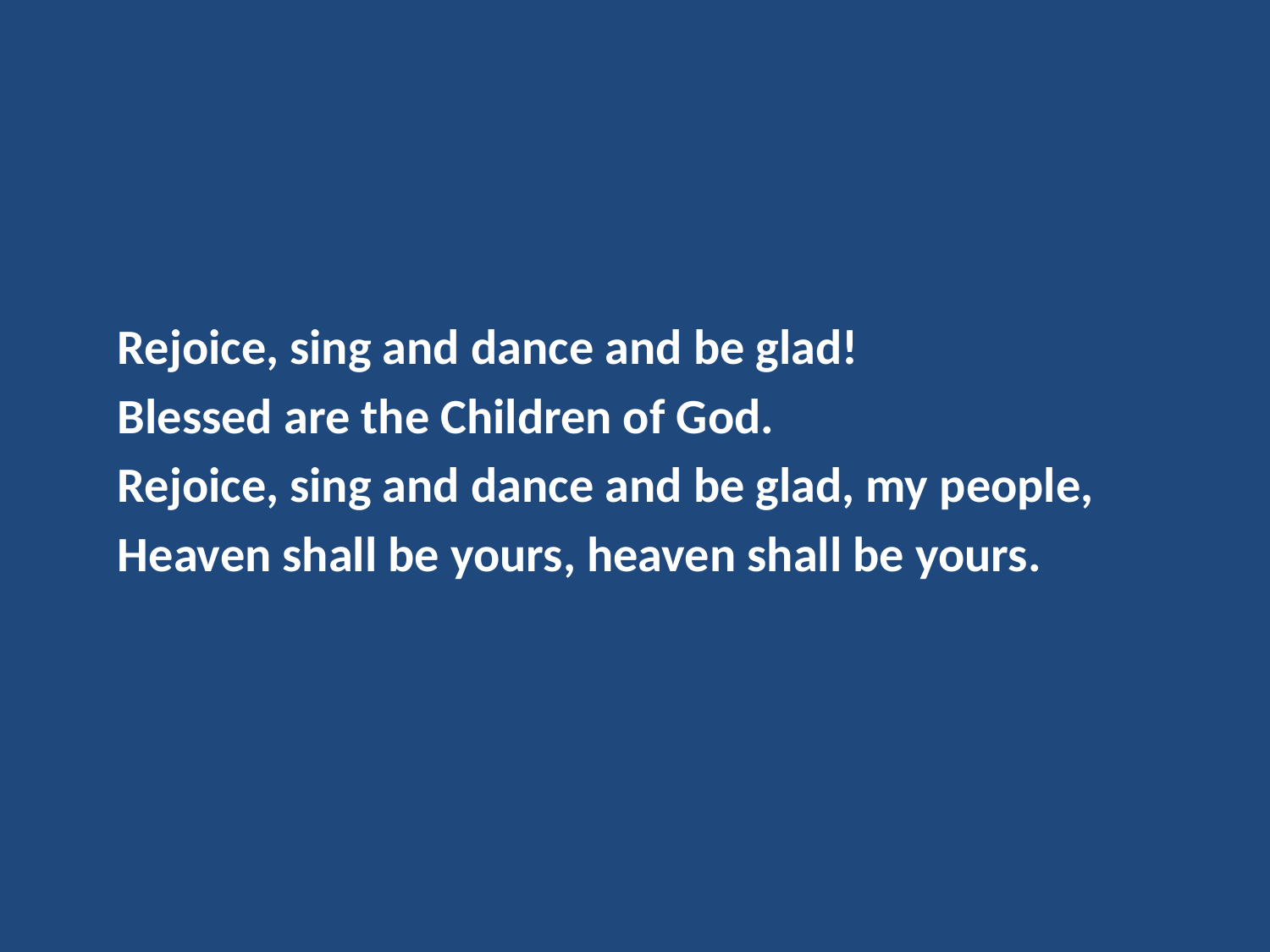

Rejoice, sing and dance and be glad!
Blessed are the Children of God.
Rejoice, sing and dance and be glad, my people,
Heaven shall be yours, heaven shall be yours.